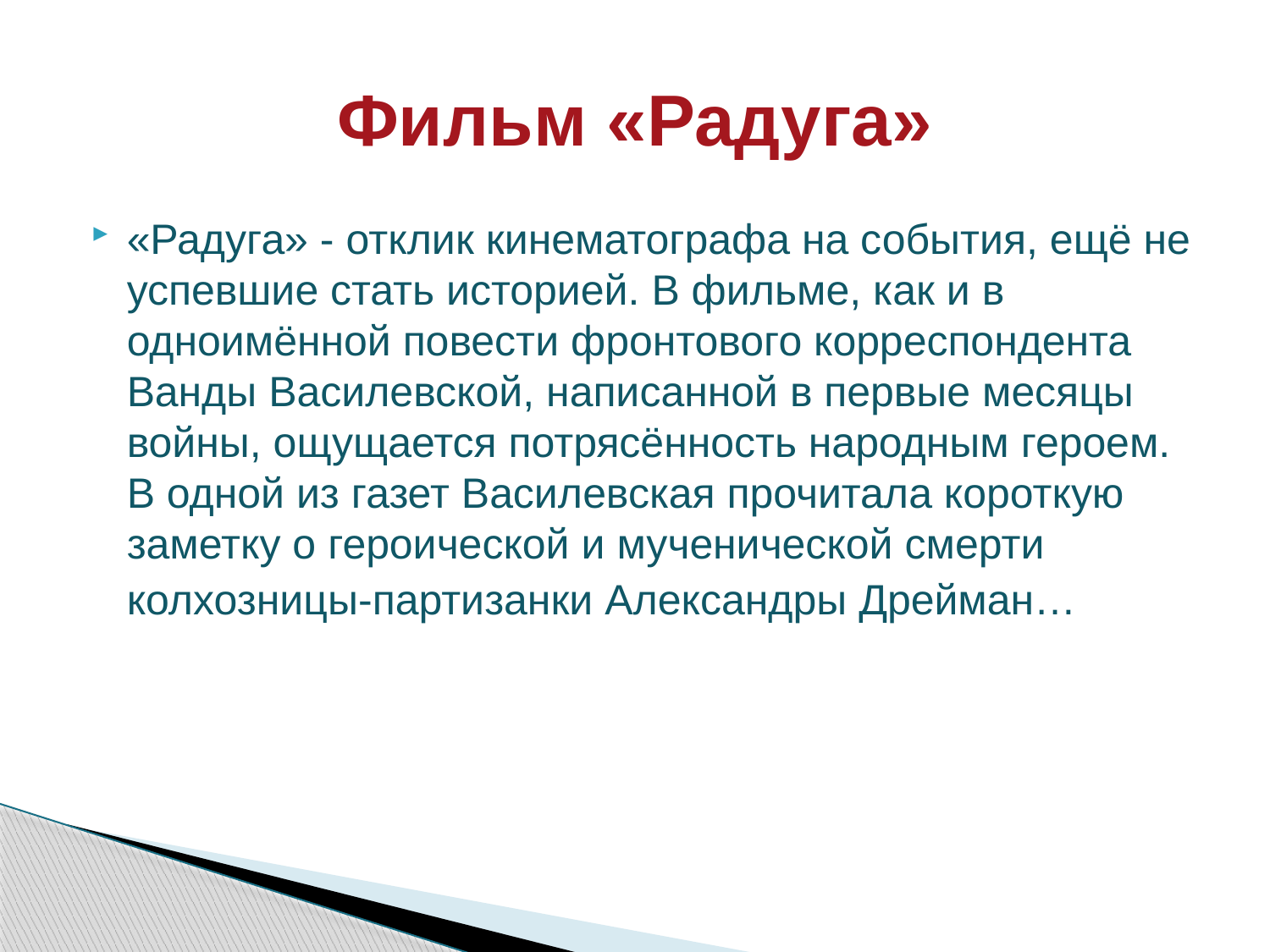

# Фильм «Радуга»
«Радуга» - отклик кинематографа на события, ещё не успевшие стать историей. В фильме, как и в одноимённой повести фронтового корреспондента Ванды Василевской, написанной в первые месяцы войны, ощущается потрясённость народным героем. В одной из газет Василевская прочитала короткую заметку о героической и мученической смерти колхозницы-партизанки Александры Дрейман…